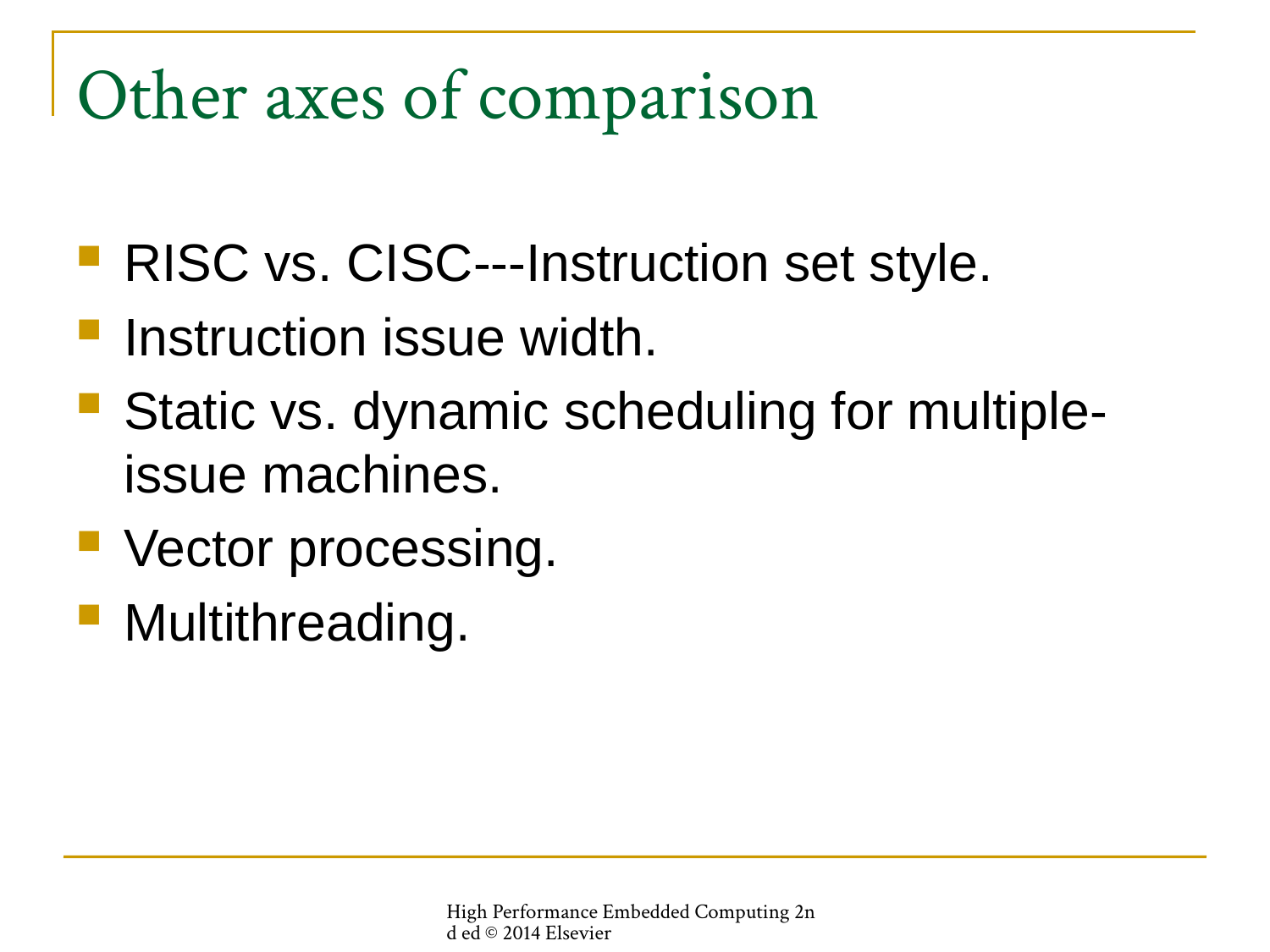

# Other axes of comparison
RISC vs. CISC---Instruction set style.
Instruction issue width.
Static vs. dynamic scheduling for multiple-issue machines.
Vector processing.
Multithreading.
High Performance Embedded Computing 2nd ed © 2014 Elsevier